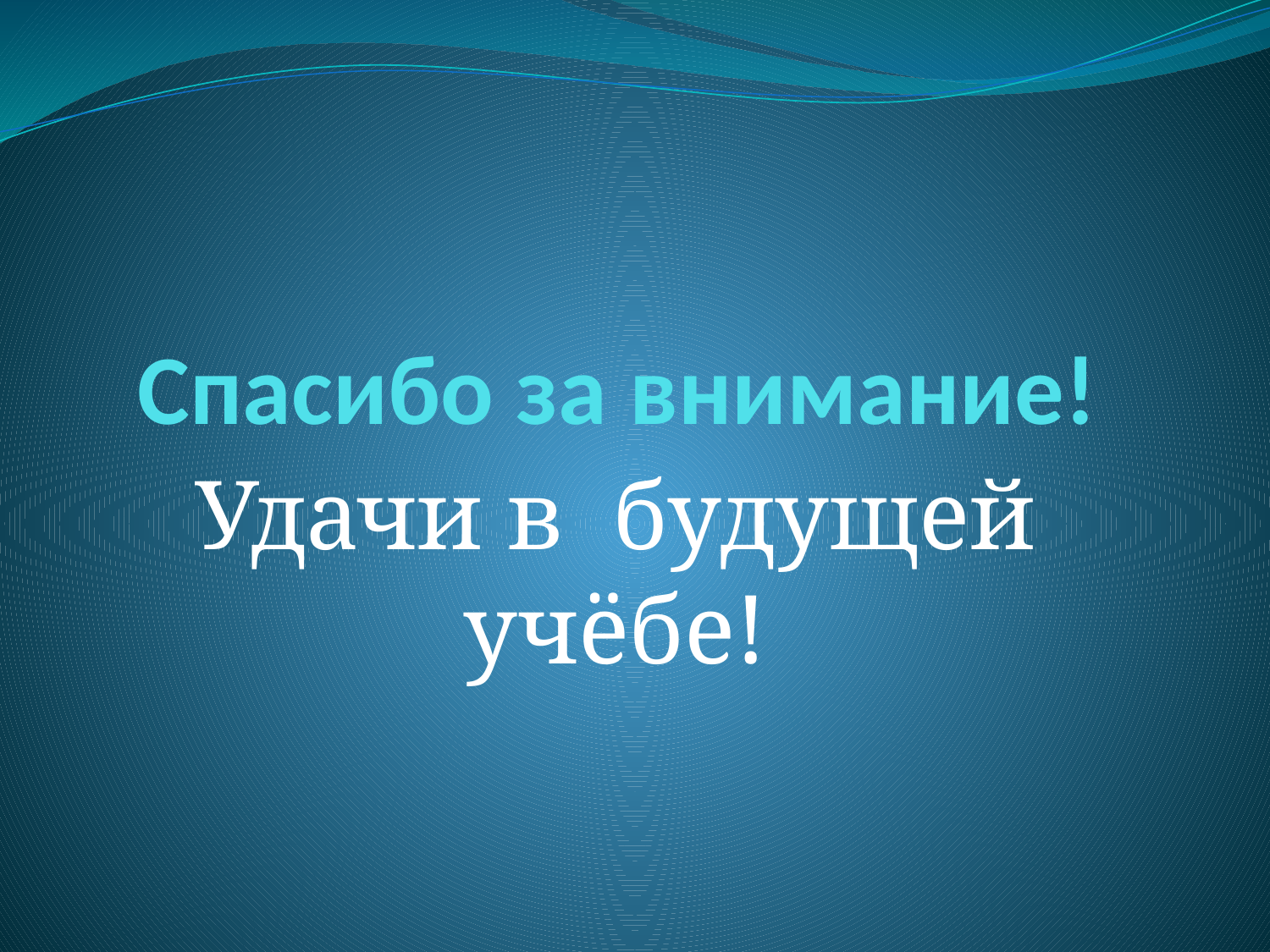

# Спасибо за внимание!
Удачи в  будущей учёбе!